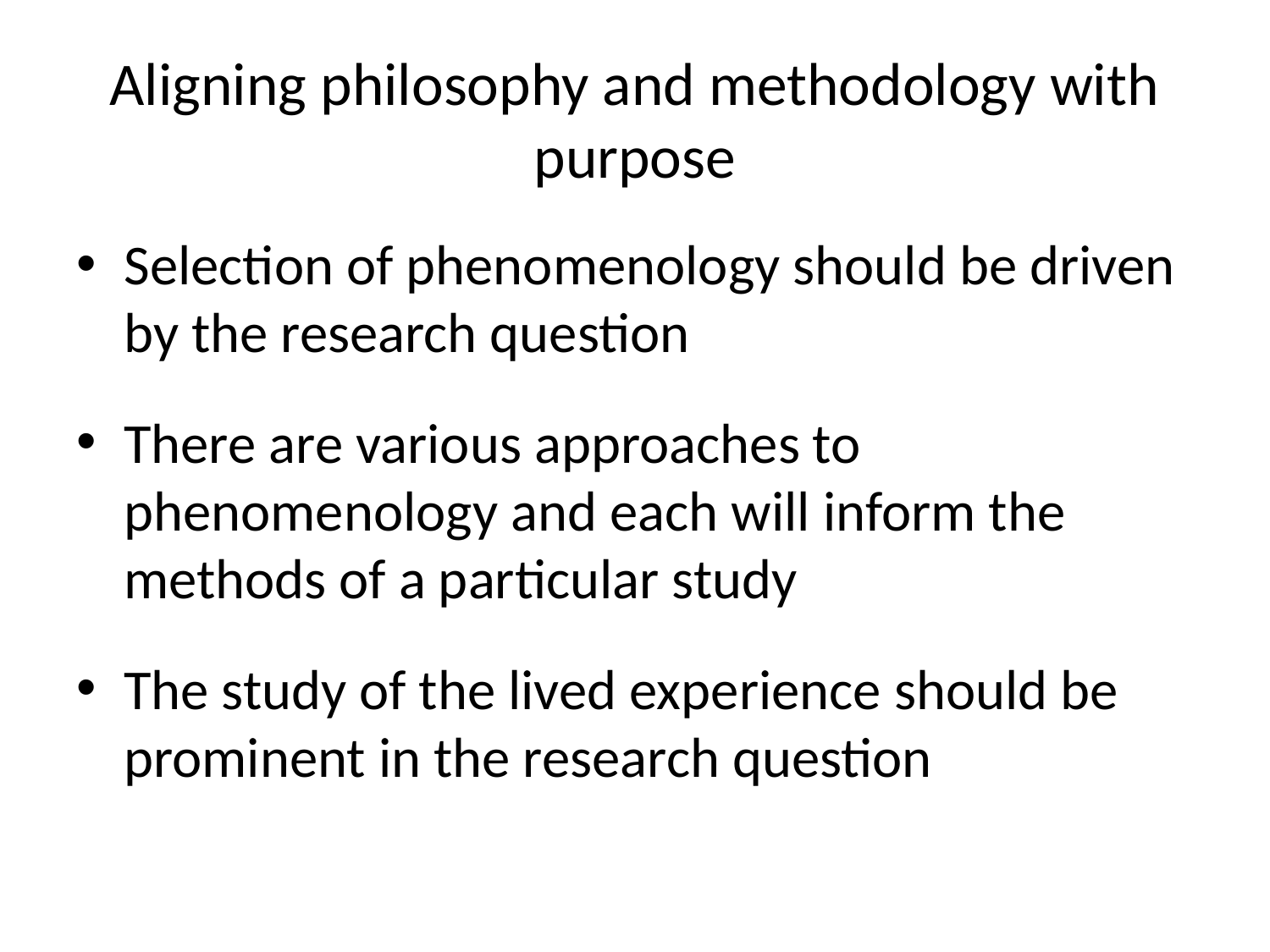

# Aligning philosophy and methodology with purpose
Selection of phenomenology should be driven by the research question
There are various approaches to phenomenology and each will inform the methods of a particular study
The study of the lived experience should be prominent in the research question